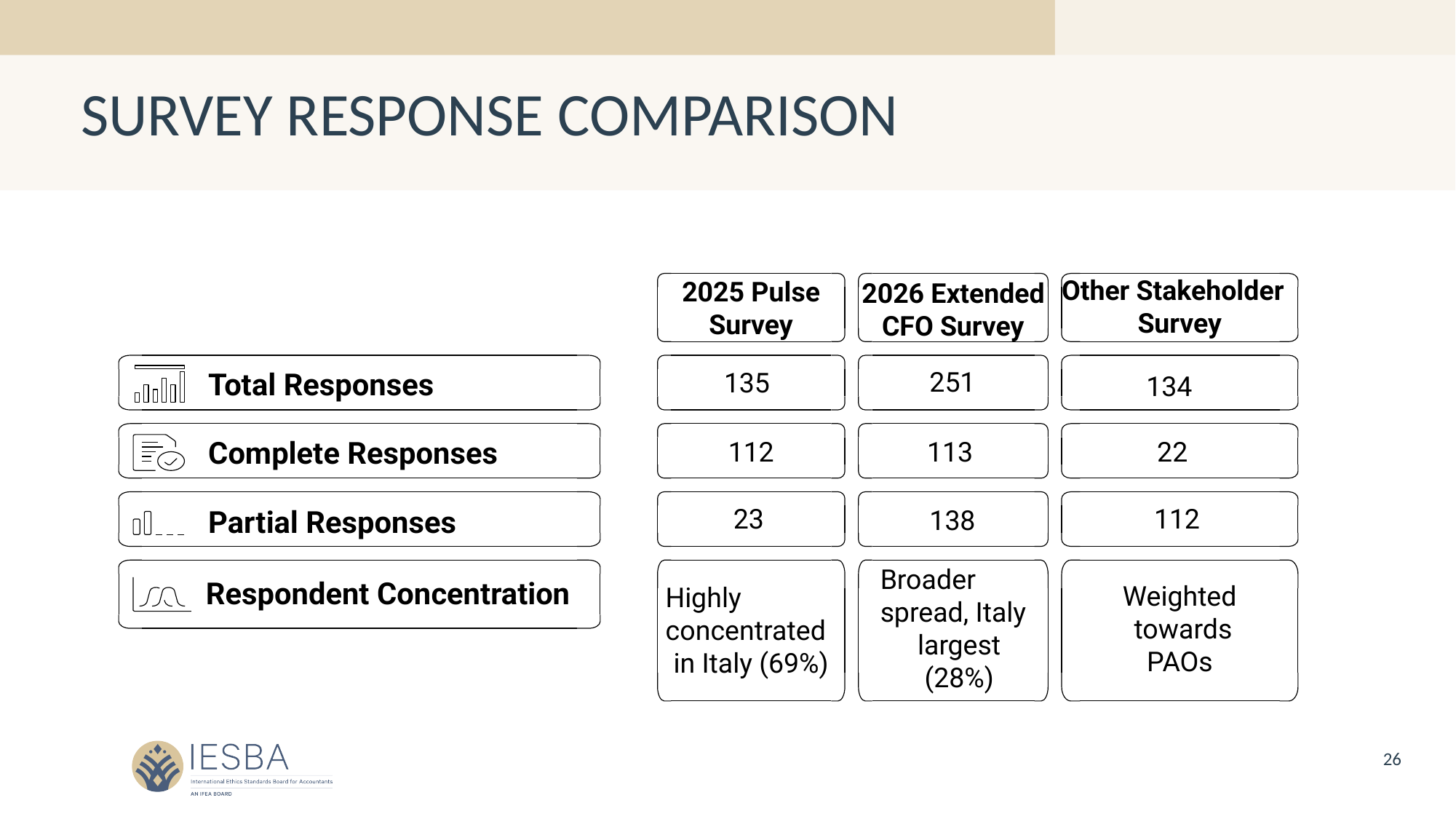

# SURVEY RESPONSE COMPARISON
Other Stakeholder
Survey

2025 Pulse Survey
2026 Extended CFO Survey

251

Total Responses
135
134

Complete Responses

112
22
113

112
23
Partial Responses
138

Broader spread, Italy
largest (28%)
Respondent Concentration

Weighted
 towards
PAOs
Highly concentrated
in Italy (69%)
26